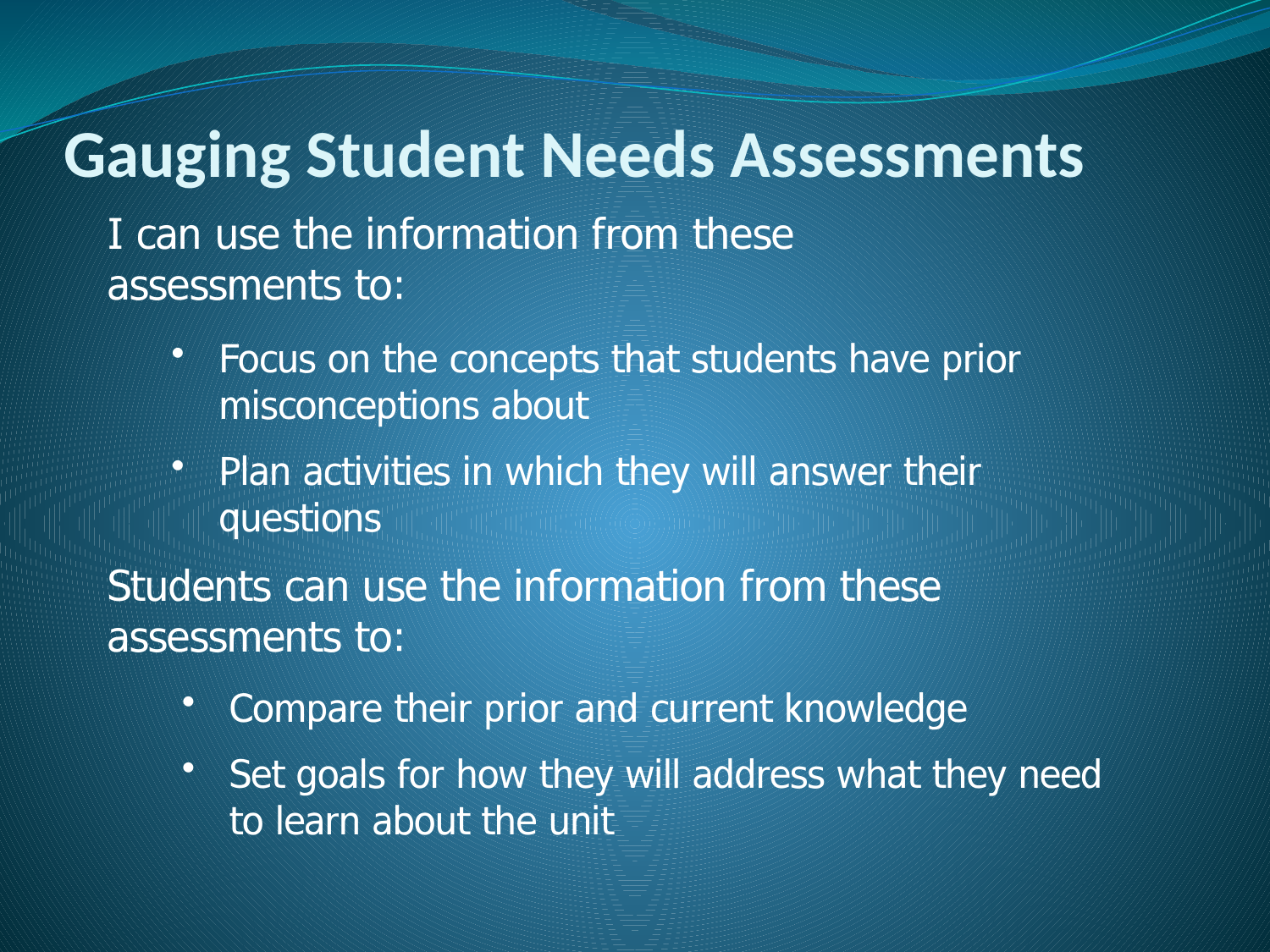

# Gauging Student Needs Assessments
I can use the information from these assessments to:

Focus on the concepts that students have prior misconceptions about
Plan activities in which they will answer their questions
Students can use the information from these assessments to:
Compare their prior and current knowledge
Set goals for how they will address what they need to learn about the unit